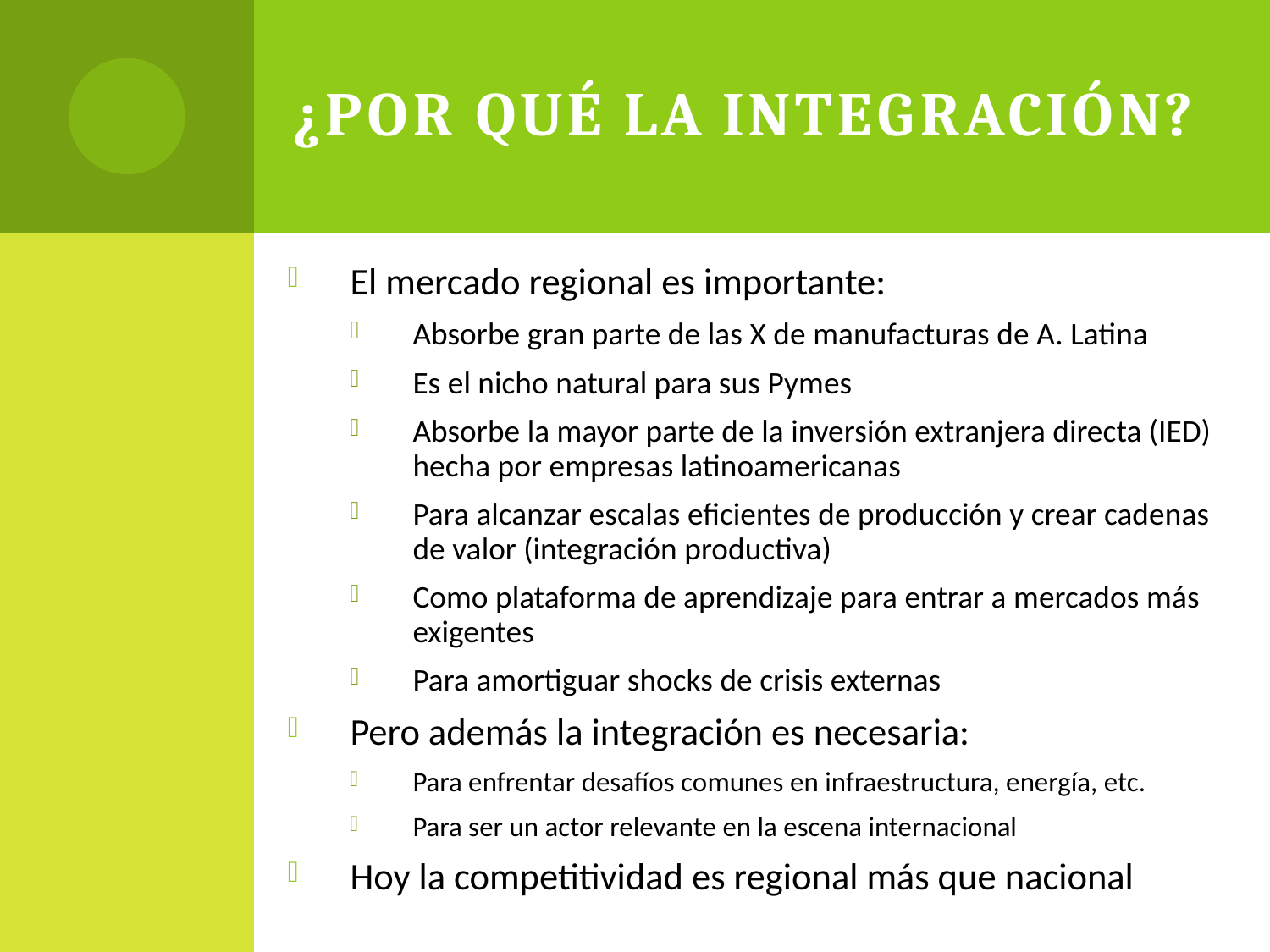

# ¿Por qué la integración?
El mercado regional es importante:
Absorbe gran parte de las X de manufacturas de A. Latina
Es el nicho natural para sus Pymes
Absorbe la mayor parte de la inversión extranjera directa (IED) hecha por empresas latinoamericanas
Para alcanzar escalas eficientes de producción y crear cadenas de valor (integración productiva)
Como plataforma de aprendizaje para entrar a mercados más exigentes
Para amortiguar shocks de crisis externas
Pero además la integración es necesaria:
Para enfrentar desafíos comunes en infraestructura, energía, etc.
Para ser un actor relevante en la escena internacional
Hoy la competitividad es regional más que nacional